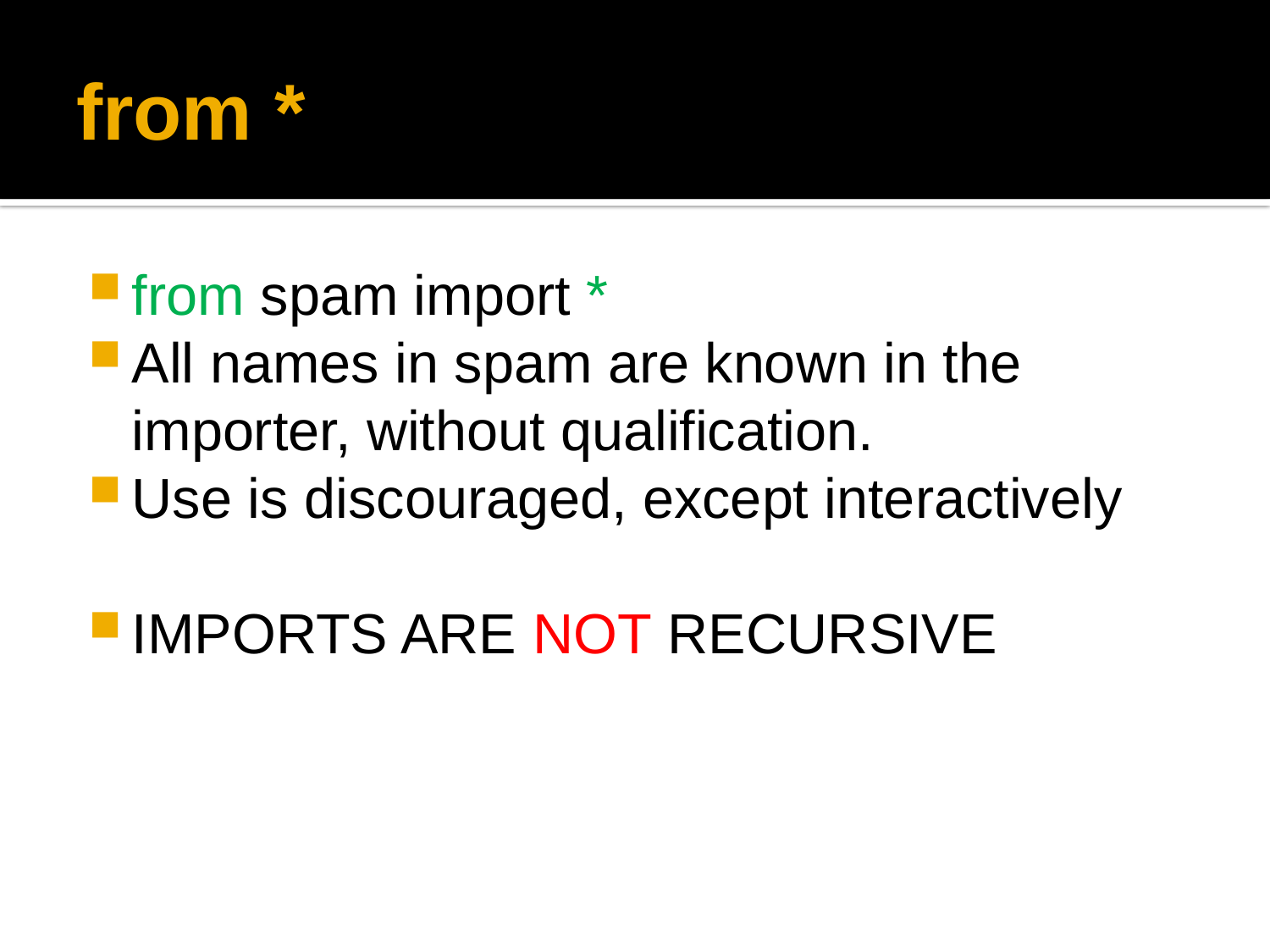

# from *
from spam import *
All names in spam are known in the importer, without qualification.
Use is discouraged, except interactively

IMPORTS ARE NOT RECURSIVE